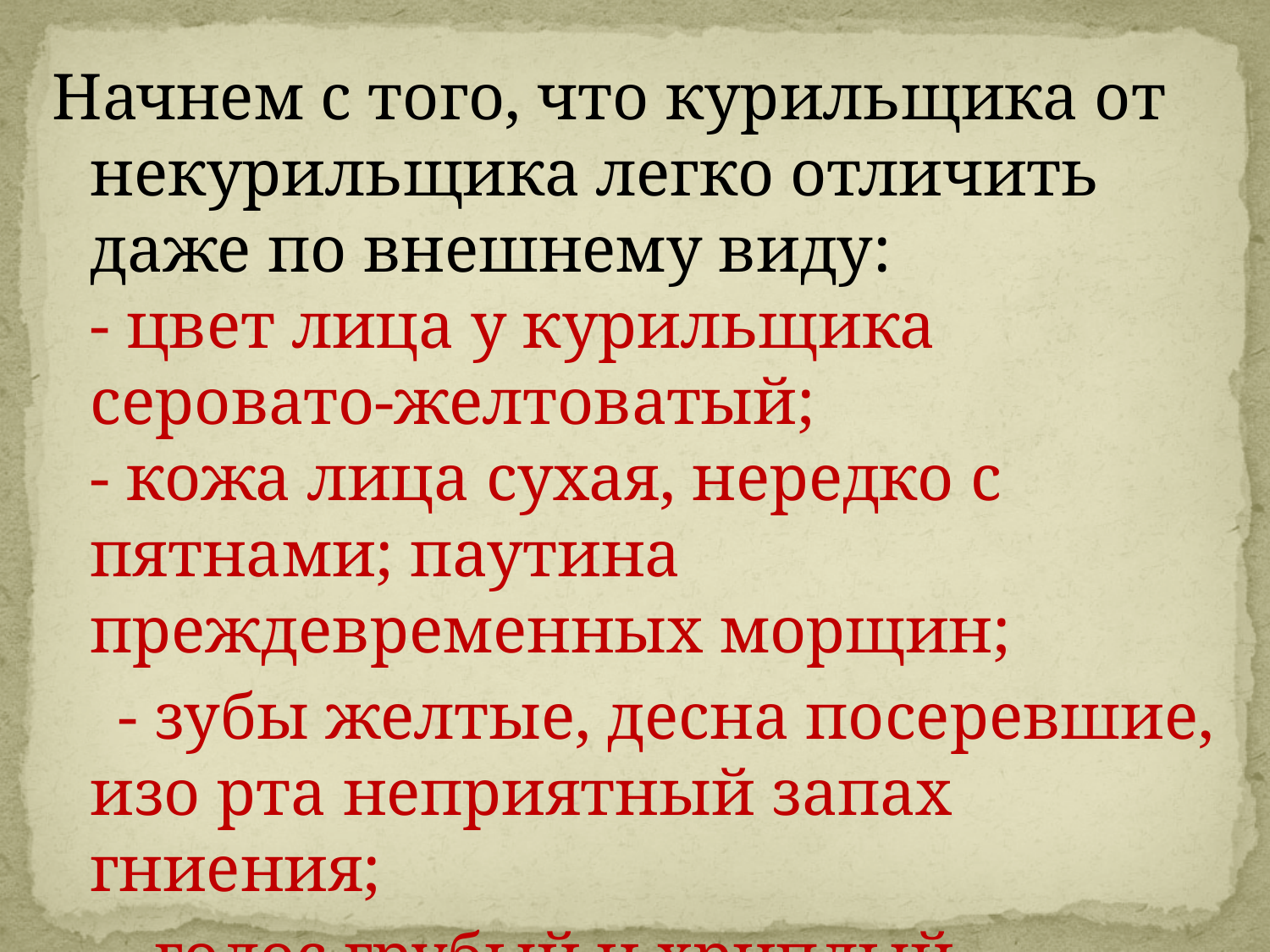

Начнем с того, что курильщика от некурильщика легко отличить даже по внешнему виду:
- цвет лица у курильщика серовато-желтоватый;
- кожа лица сухая, нередко с пятнами; паутина преждевременных морщин;
    - зубы желтые, десна посеревшие, изо рта неприятный запах гниения;
    - голос грубый и хриплый, отдышка, кашель!..